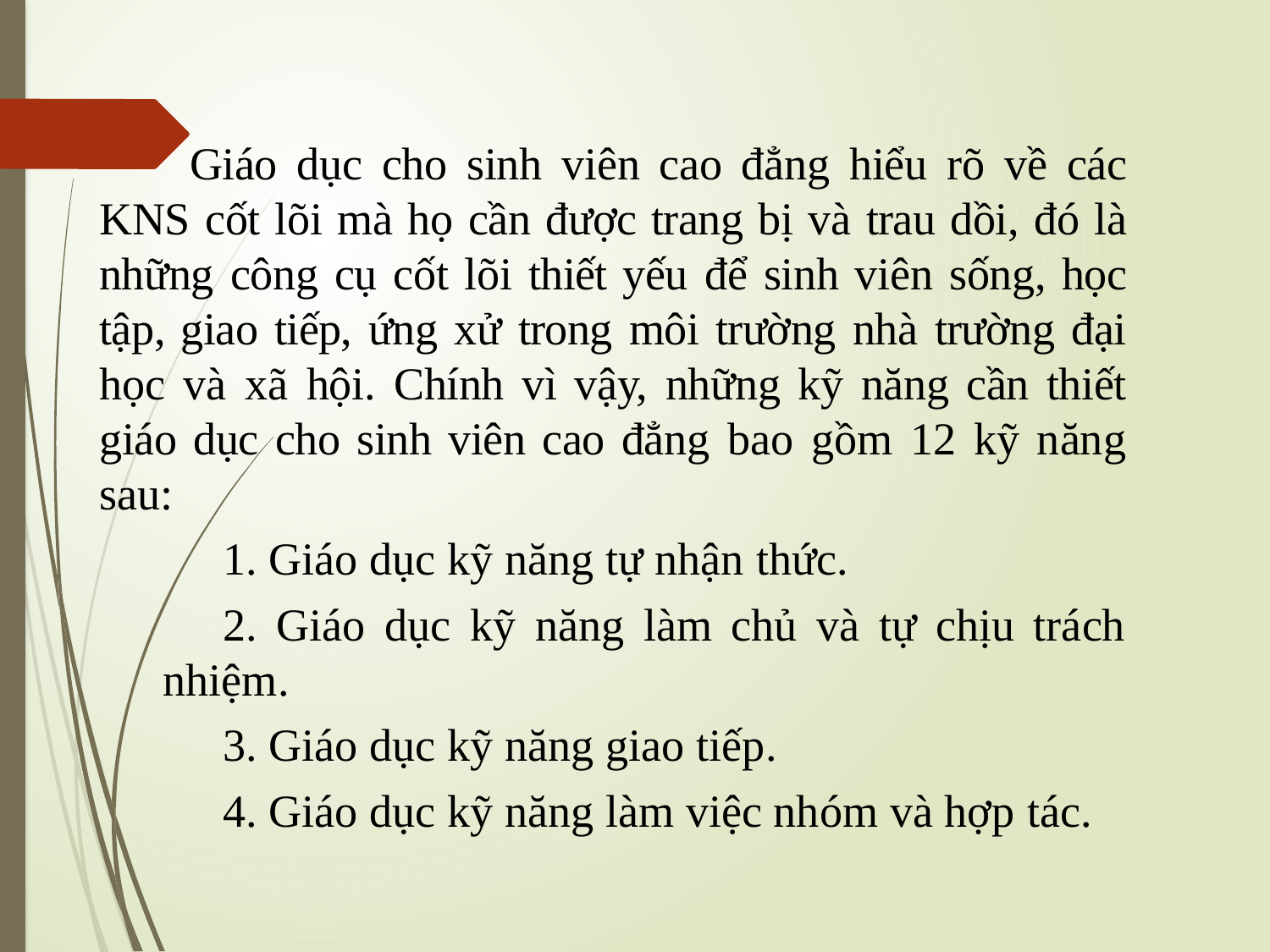

Giáo dục cho sinh viên cao đẳng hiểu rõ về các KNS cốt lõi mà họ cần được trang bị và trau dồi, đó là những công cụ cốt lõi thiết yếu để sinh viên sống, học tập, giao tiếp, ứng xử trong môi trường nhà trường đại học và xã hội. Chính vì vậy, những kỹ năng cần thiết giáo dục cho sinh viên cao đẳng bao gồm 12 kỹ năng sau:
1. Giáo dục kỹ năng tự nhận thức.
2. Giáo dục kỹ năng làm chủ và tự chịu trách nhiệm.
3. Giáo dục kỹ năng giao tiếp.
4. Giáo dục kỹ năng làm việc nhóm và hợp tác.